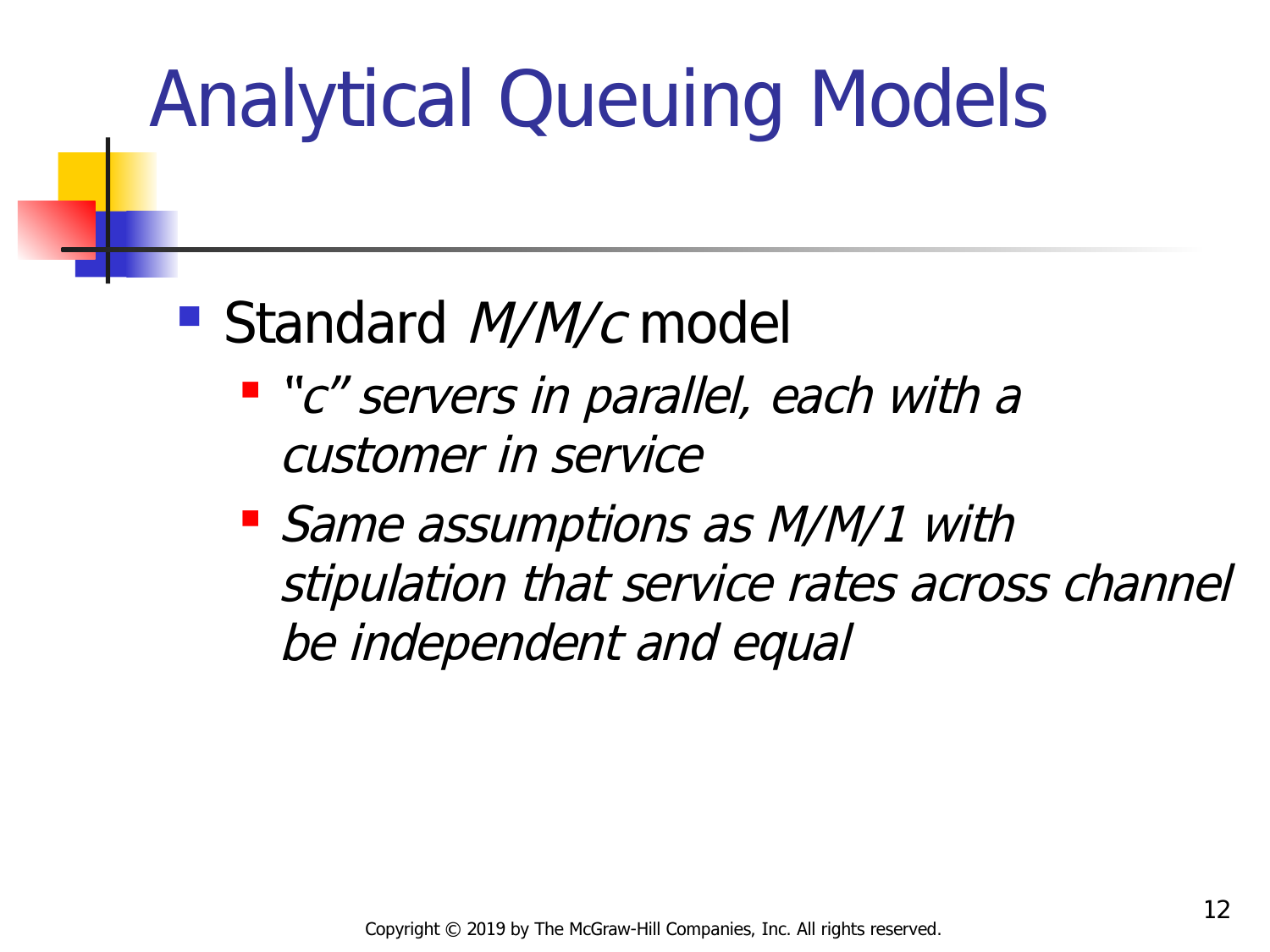

# Analytical Queuing Models
Standard M/M/c model
“c” servers in parallel, each with a customer in service
Same assumptions as M/M/1 with stipulation that service rates across channel be independent and equal

12
Copyright © 2019 by The McGraw-Hill Companies, Inc. All rights reserved.